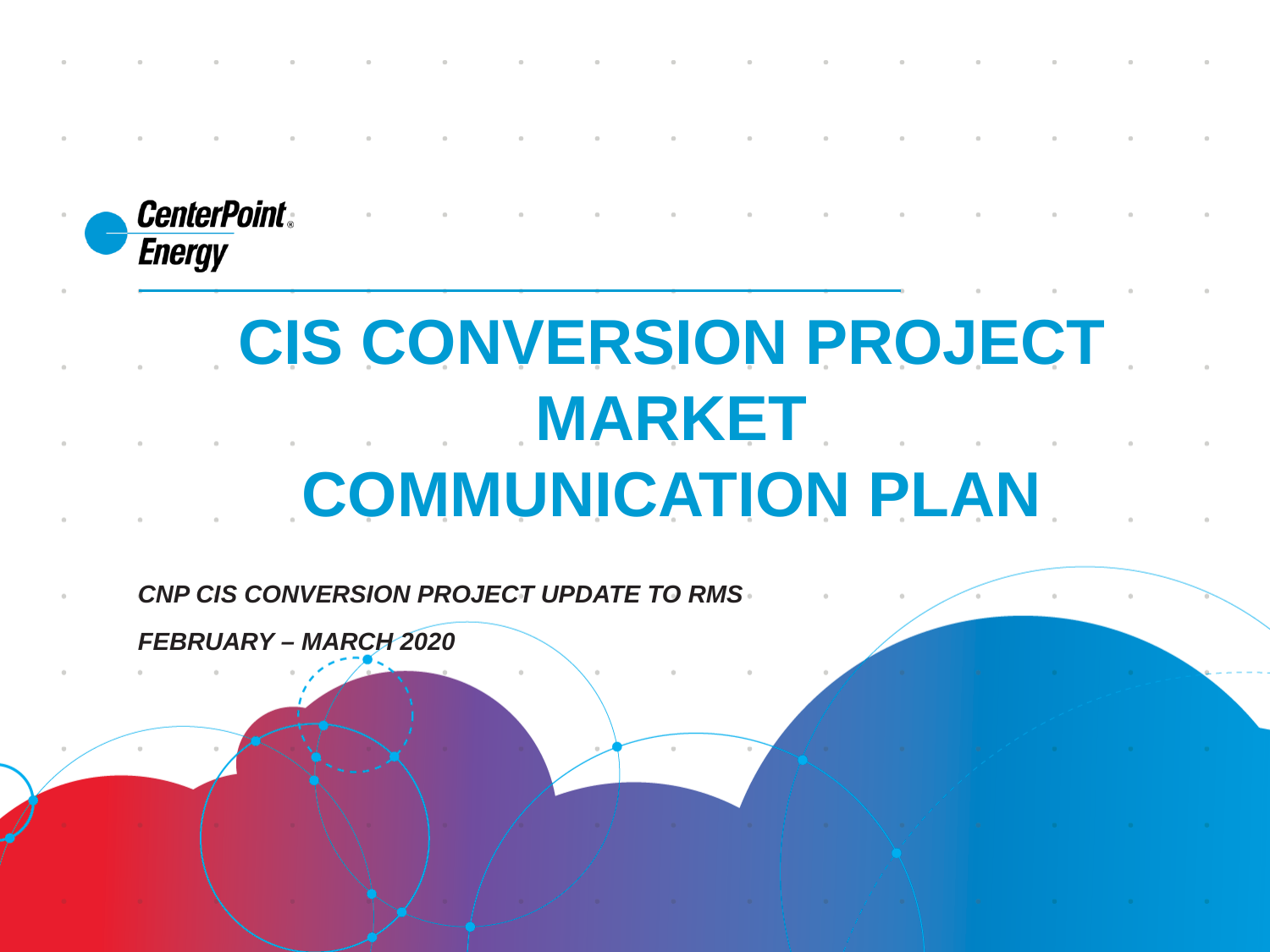

# Cis Conversion Project Market Communication Plan
CNP CIS Conversion Project Update to RMS
February – March 2020